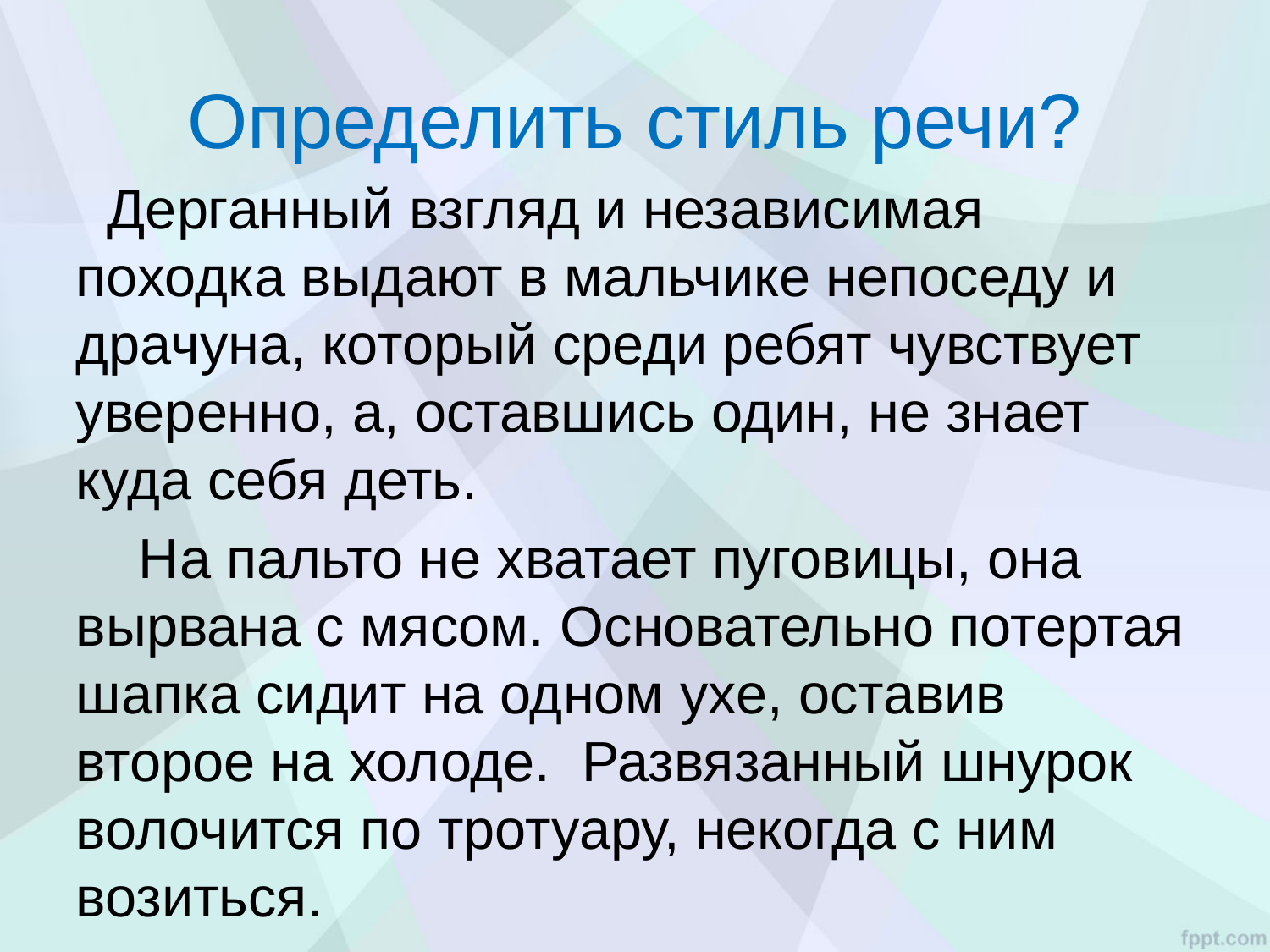

# Определить стиль речи?
  Дерганный взгляд и независимая походка выдают в мальчике непоседу и драчуна, который среди ребят чувствует уверенно, а, оставшись один, не знает куда себя деть.
    На пальто не хватает пуговицы, она вырвана с мясом. Основательно потертая шапка сидит на одном ухе, оставив второе на холоде.  Развязанный шнурок  волочится по тротуару, некогда с ним возиться.